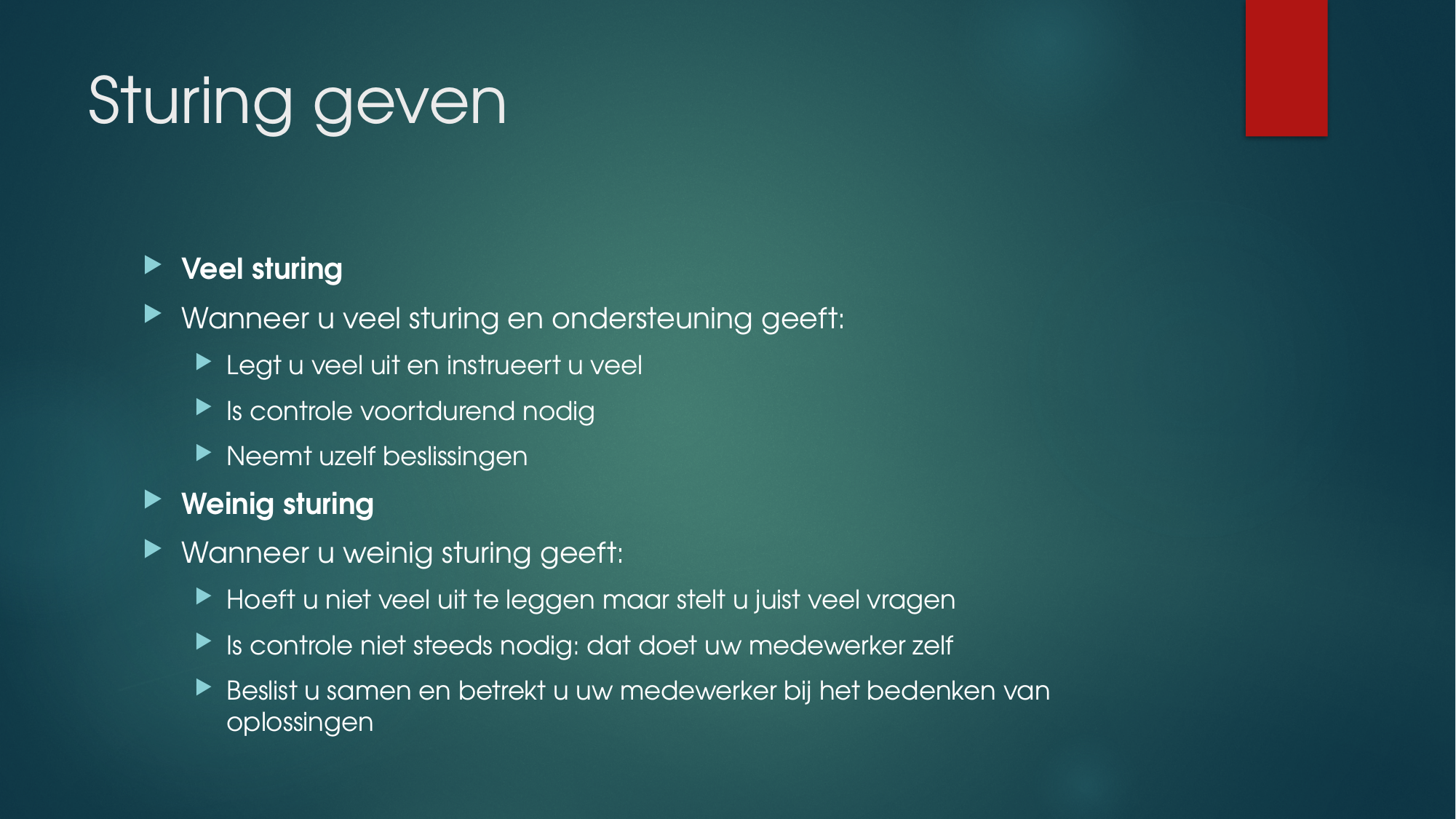

# Sturing geven
Veel sturing
Wanneer u veel sturing en ondersteuning geeft:
Legt u veel uit en instrueert u veel
Is controle voortdurend nodig
Neemt uzelf beslissingen
Weinig sturing
Wanneer u weinig sturing geeft:
Hoeft u niet veel uit te leggen maar stelt u juist veel vragen
Is controle niet steeds nodig: dat doet uw medewerker zelf
Beslist u samen en betrekt u uw medewerker bij het bedenken van oplossingen